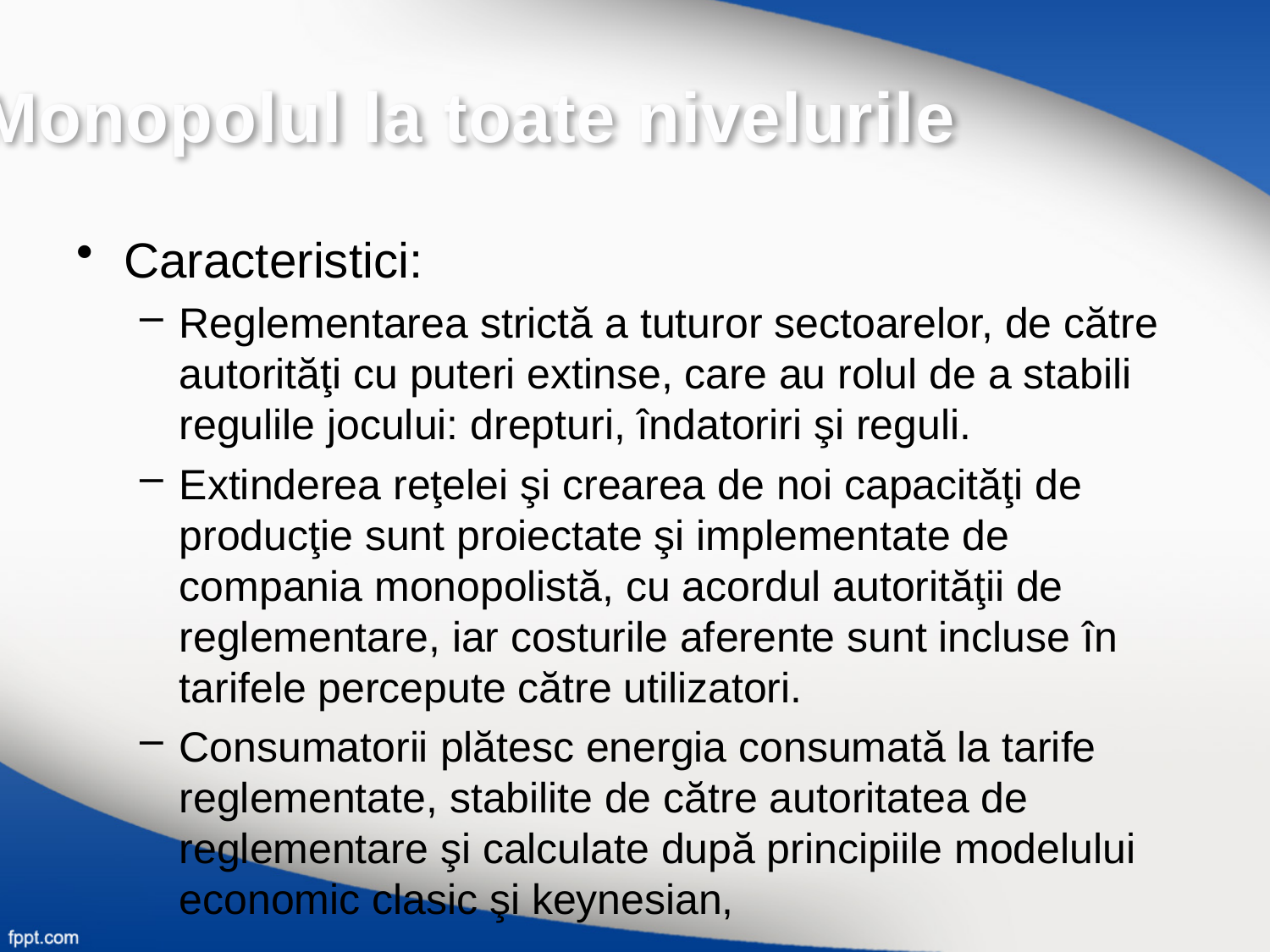

Monopolul la toate nivelurile
Caracteristici:
Reglementarea strictă a tuturor sectoarelor, de către autorităţi cu puteri extinse, care au rolul de a stabili regulile jocului: drepturi, îndatoriri şi reguli.
Extinderea reţelei şi crearea de noi capacităţi de producţie sunt proiectate şi implementate de compania monopolistă, cu acordul autorităţii de reglementare, iar costurile aferente sunt incluse în tarifele percepute către utilizatori.
Consumatorii plătesc energia consumată la tarife reglementate, stabilite de către autoritatea de reglementare şi calculate după principiile modelului economic clasic şi keynesian,